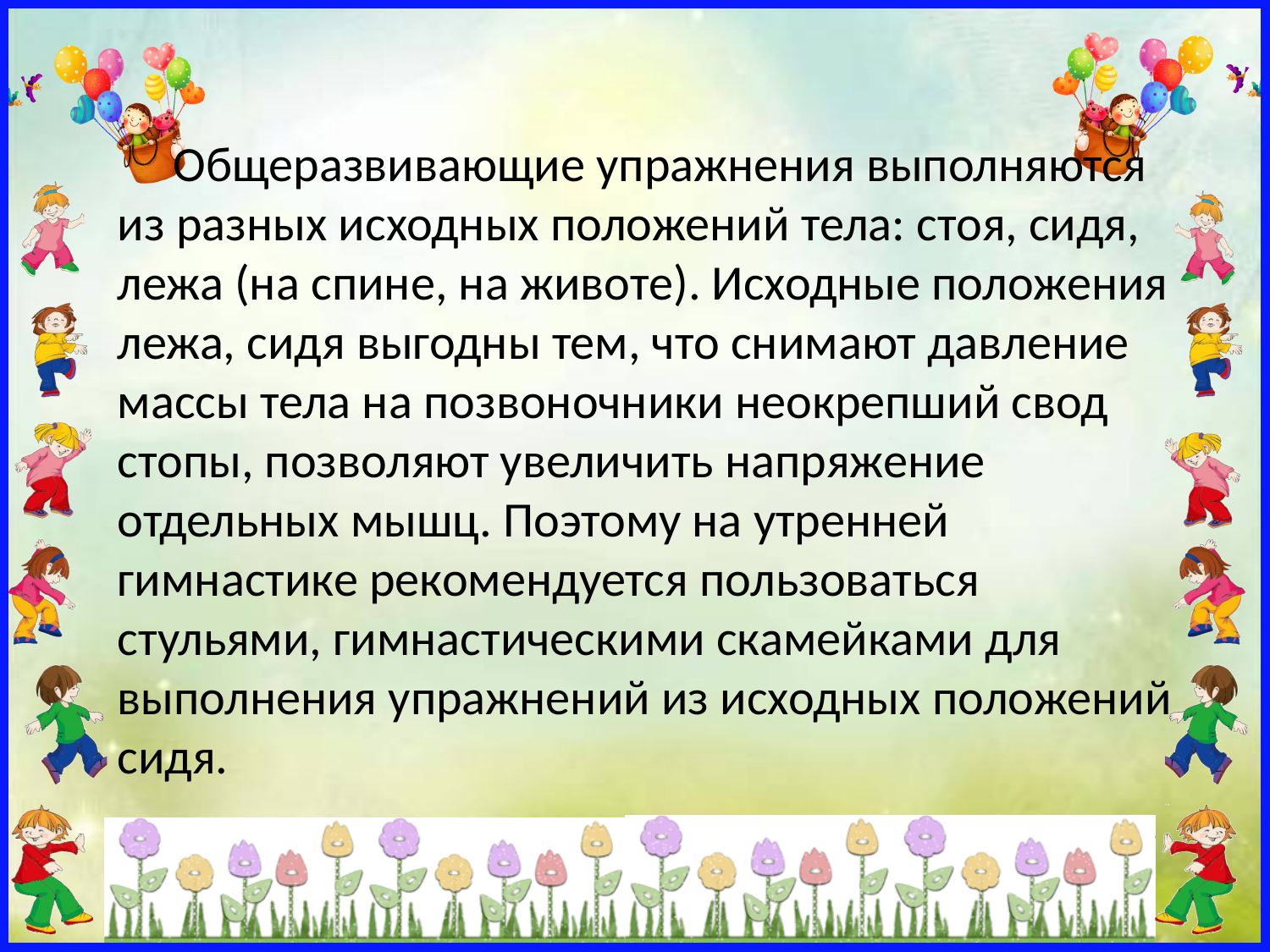

Общеразвивающие упражнения выполняются из разных исходных положений тела: стоя, сидя, лежа (на спине, на животе). Исходные положения лежа, сидя выгодны тем, что снимают давление массы тела на позвоночники неокрепший свод стопы, позволяют увеличить напряжение отдельных мышц. Поэтому на утренней гимнастике рекомендуется пользоваться стульями, гимнастическими скамейками для выполнения упражнений из исходных положений сидя.